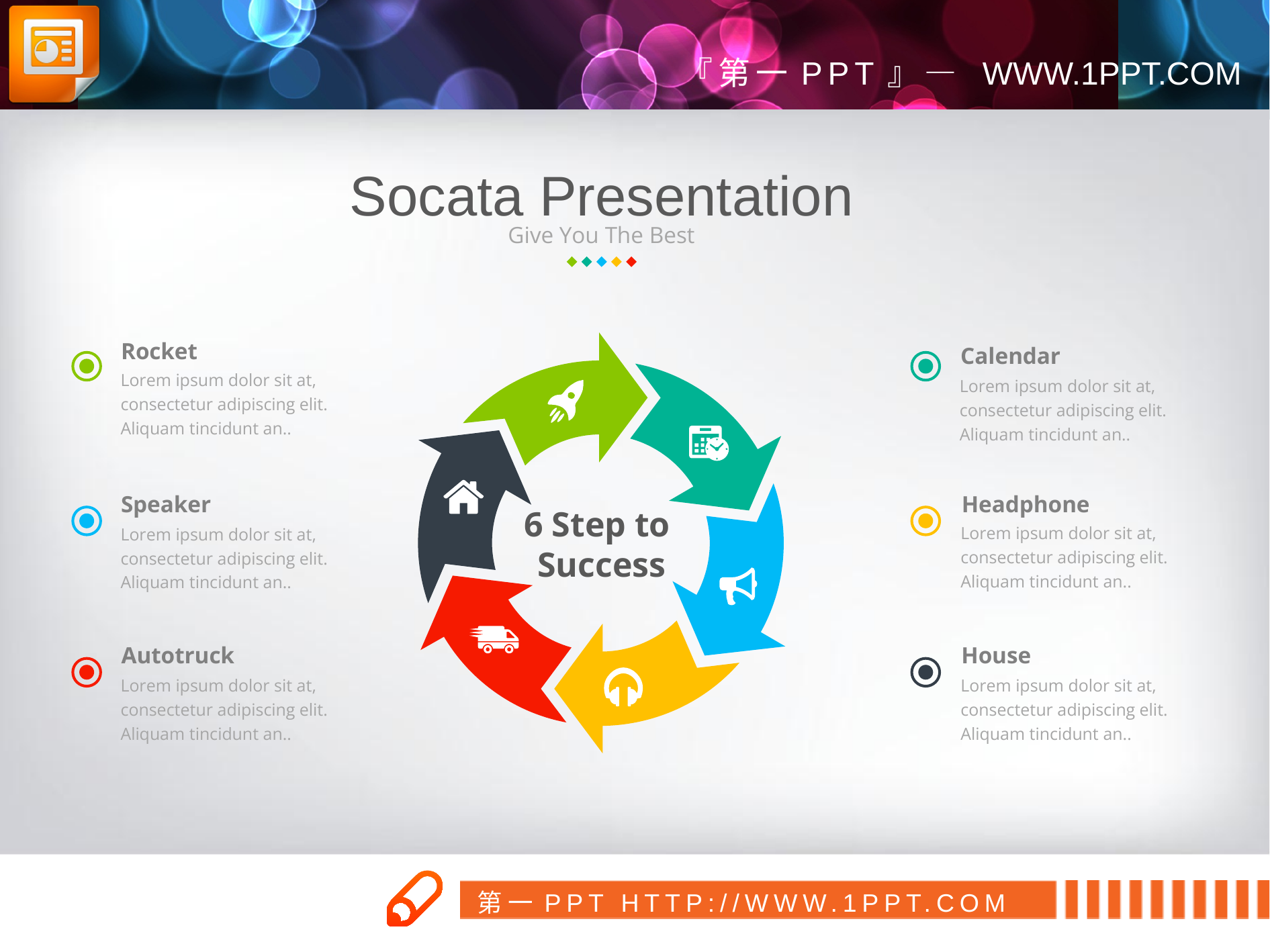

Socata Presentation
Give You The Best

Rocket
Lorem ipsum dolor sit at, consectetur adipiscing elit. Aliquam tincidunt an..
Calendar
Lorem ipsum dolor sit at, consectetur adipiscing elit. Aliquam tincidunt an..

Speaker
Lorem ipsum dolor sit at, consectetur adipiscing elit. Aliquam tincidunt an..
Headphone
Lorem ipsum dolor sit at, consectetur adipiscing elit. Aliquam tincidunt an..
6 Step to
Success

House
Lorem ipsum dolor sit at, consectetur adipiscing elit. Aliquam tincidunt an..
Autotruck
Lorem ipsum dolor sit at, consectetur adipiscing elit. Aliquam tincidunt an..